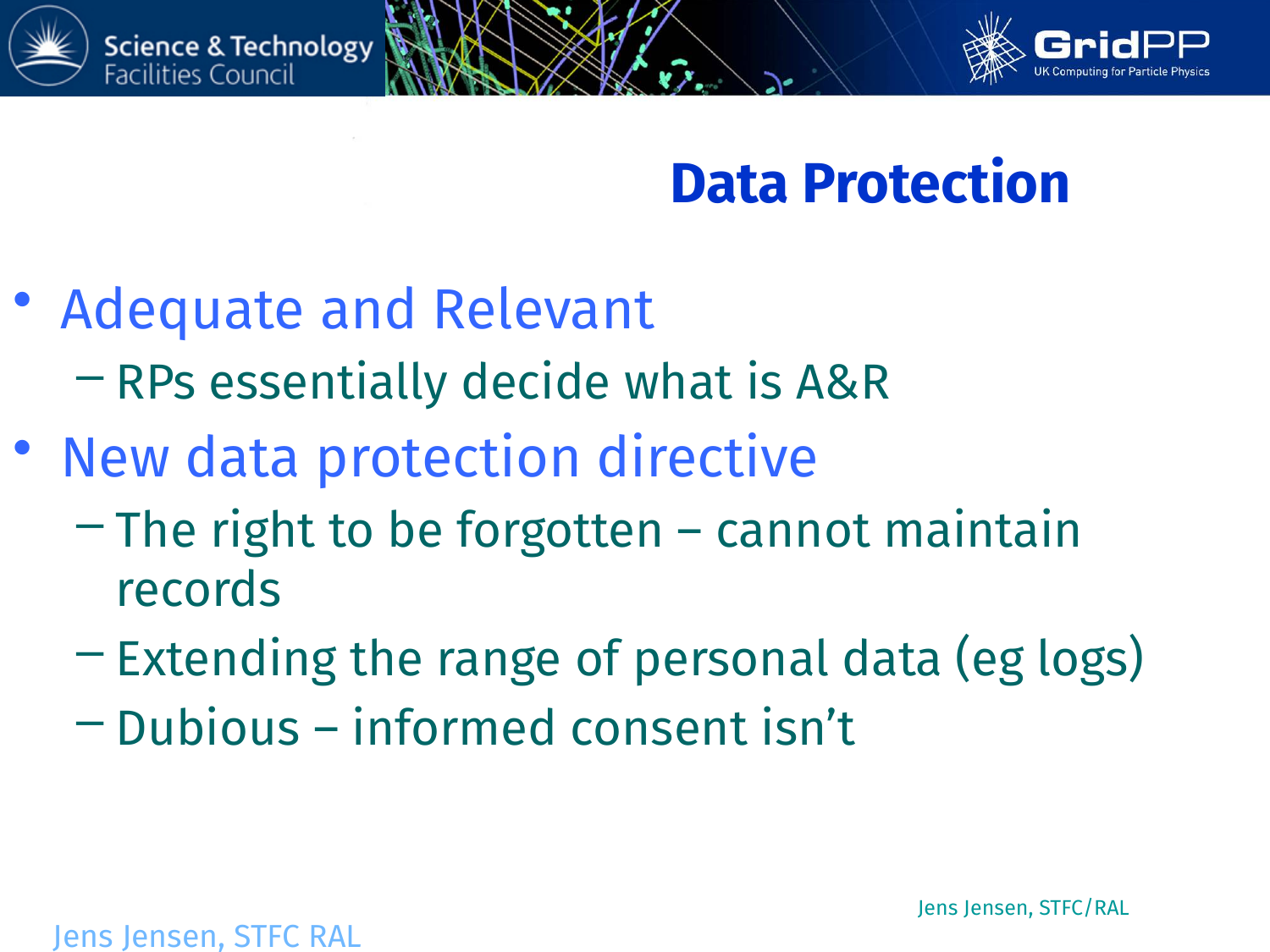

# Data Protection
Adequate and Relevant
RPs essentially decide what is A&R
New data protection directive
The right to be forgotten – cannot maintain records
Extending the range of personal data (eg logs)
Dubious – informed consent isn’t